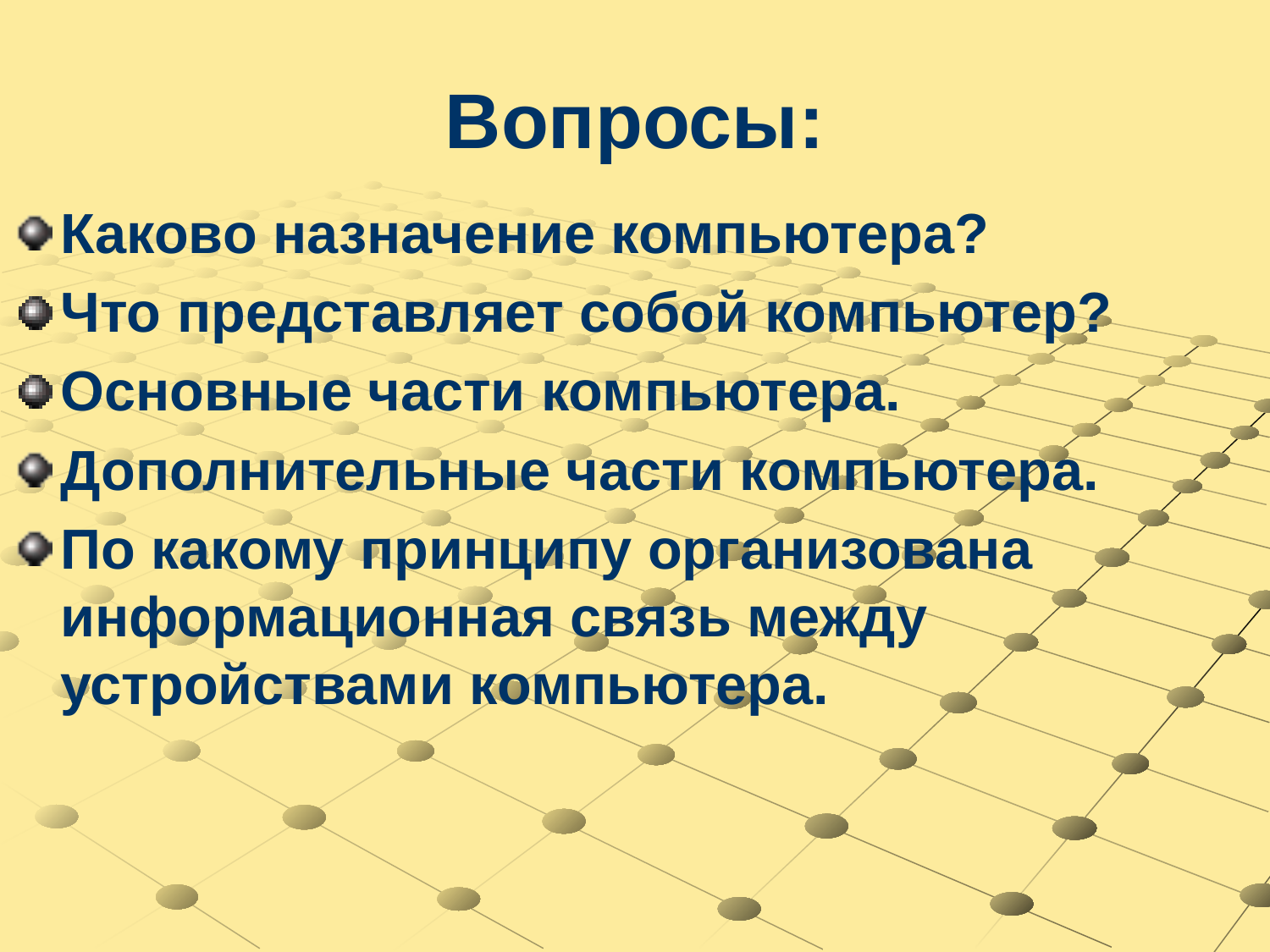

# Вопросы:
Каково назначение компьютера?
Что представляет собой компьютер?
Основные части компьютера.
Дополнительные части компьютера.
По какому принципу организована информационная связь между устройствами компьютера.